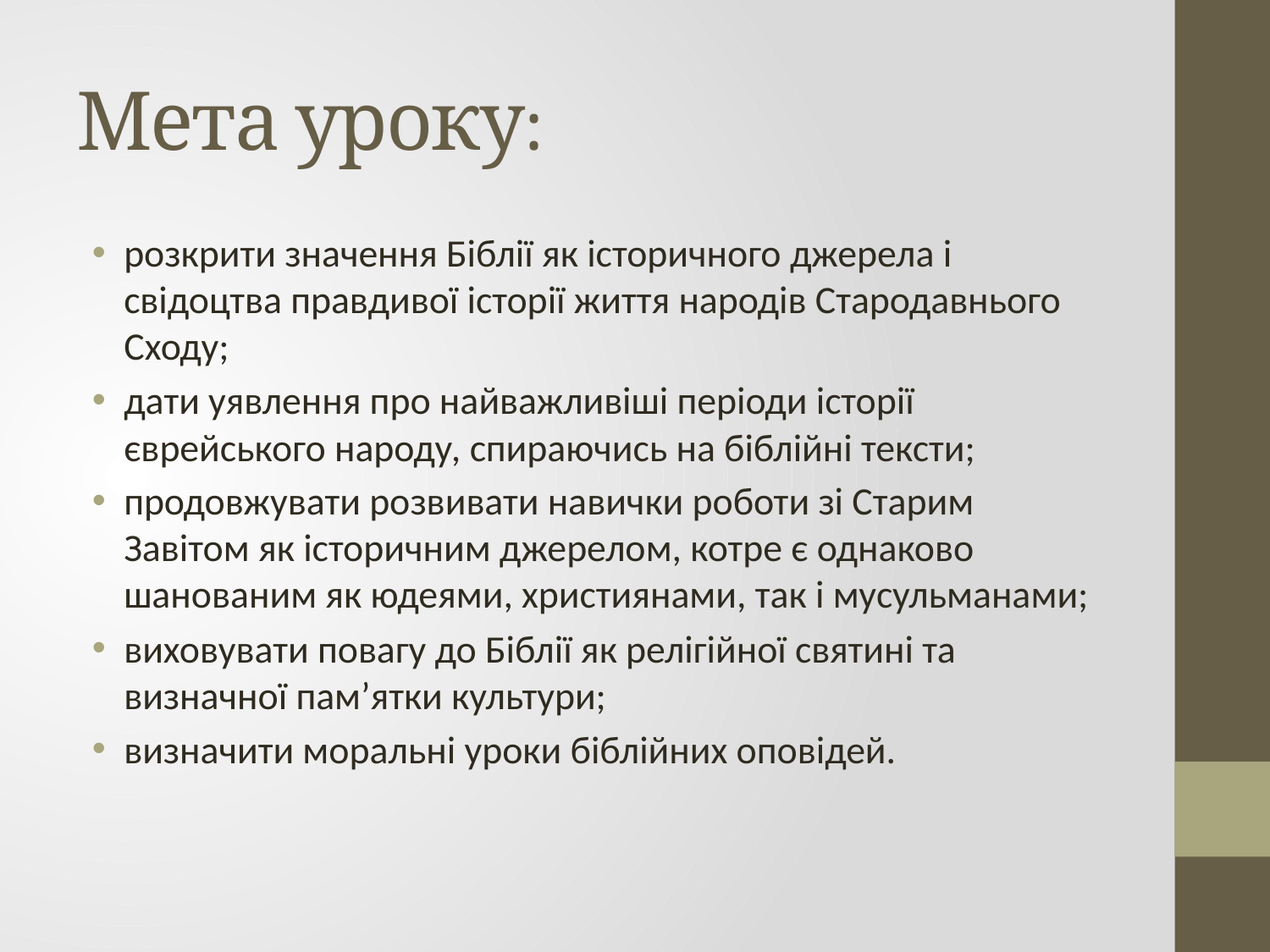

# Мета уроку:
розкрити значення Біблії як історичного джерела і свідоцтва правдивої історії життя народів Стародавнього Сходу;
дати уявлення про найважливіші періоди історії єврейського народу, спираючись на біблійні тексти;
продовжувати розвивати навички роботи зі Старим Завітом як історичним джерелом, котре є однаково шанованим як юдеями, християнами, так і мусульманами;
виховувати повагу до Біблії як релігійної святині та визначної пам’ятки культури;
визначити моральні уроки біблійних оповідей.